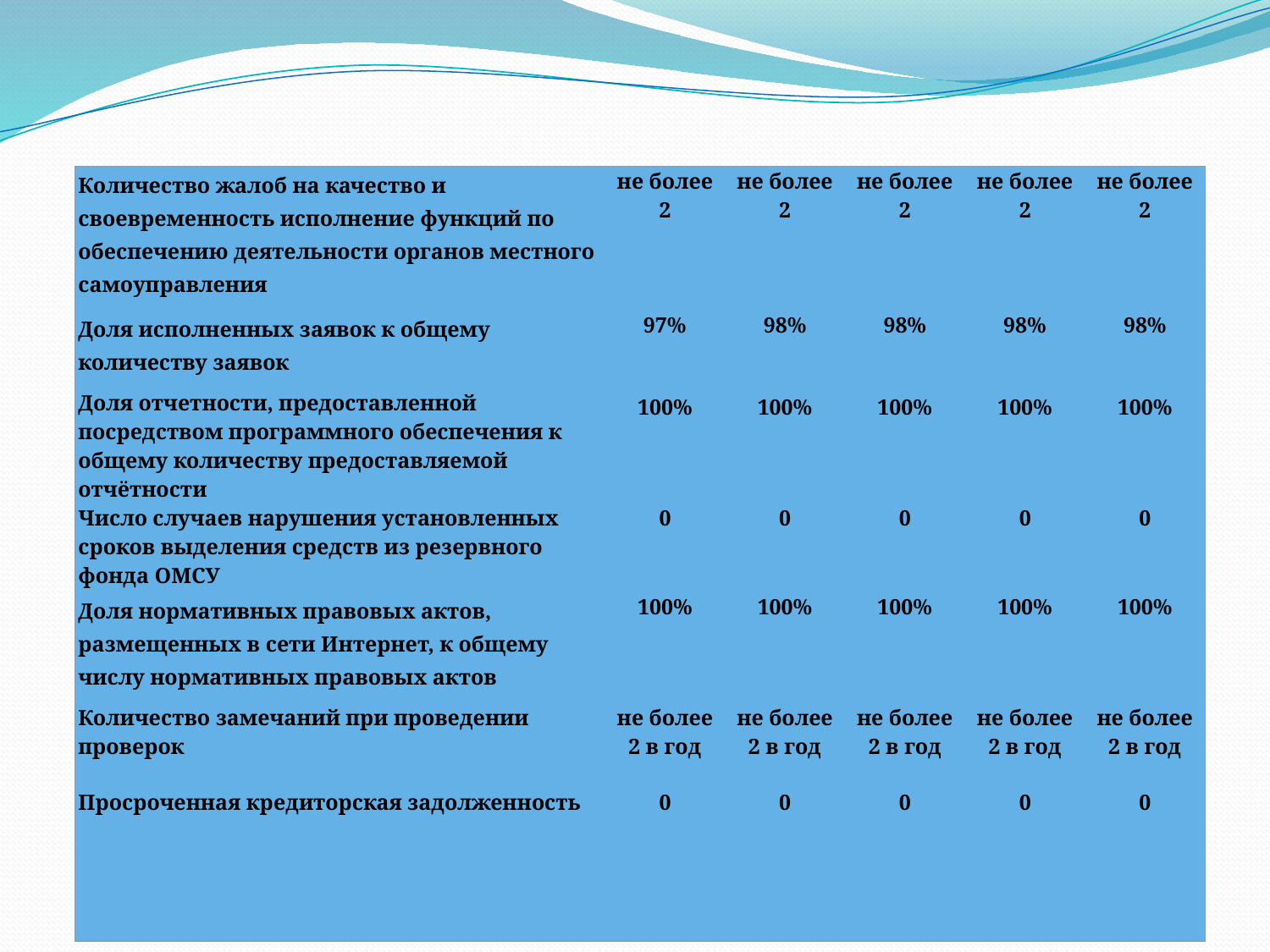

| Количество жалоб на качество и своевременность исполнение функций по обеспечению деятельности органов местного самоуправления | не более 2 | не более 2 | не более 2 | не более 2 | не более 2 |
| --- | --- | --- | --- | --- | --- |
| Доля исполненных заявок к общему количеству заявок | 97% | 98% | 98% | 98% | 98% |
| Доля отчетности, предоставленной посредством программного обеспечения к общему количеству предоставляемой отчётности | 100% | 100% | 100% | 100% | 100% |
| Число случаев нарушения установленных сроков выделения средств из резервного фонда ОМСУ | 0 | 0 | 0 | 0 | 0 |
| Доля нормативных правовых актов, размещенных в сети Интернет, к общему числу нормативных правовых актов | 100% | 100% | 100% | 100% | 100% |
| Количество замечаний при проведении проверок | не более 2 в год | не более 2 в год | не более 2 в год | не более 2 в год | не более 2 в год |
| Просроченная кредиторская задолженность | 0 | 0 | 0 | 0 | 0 |